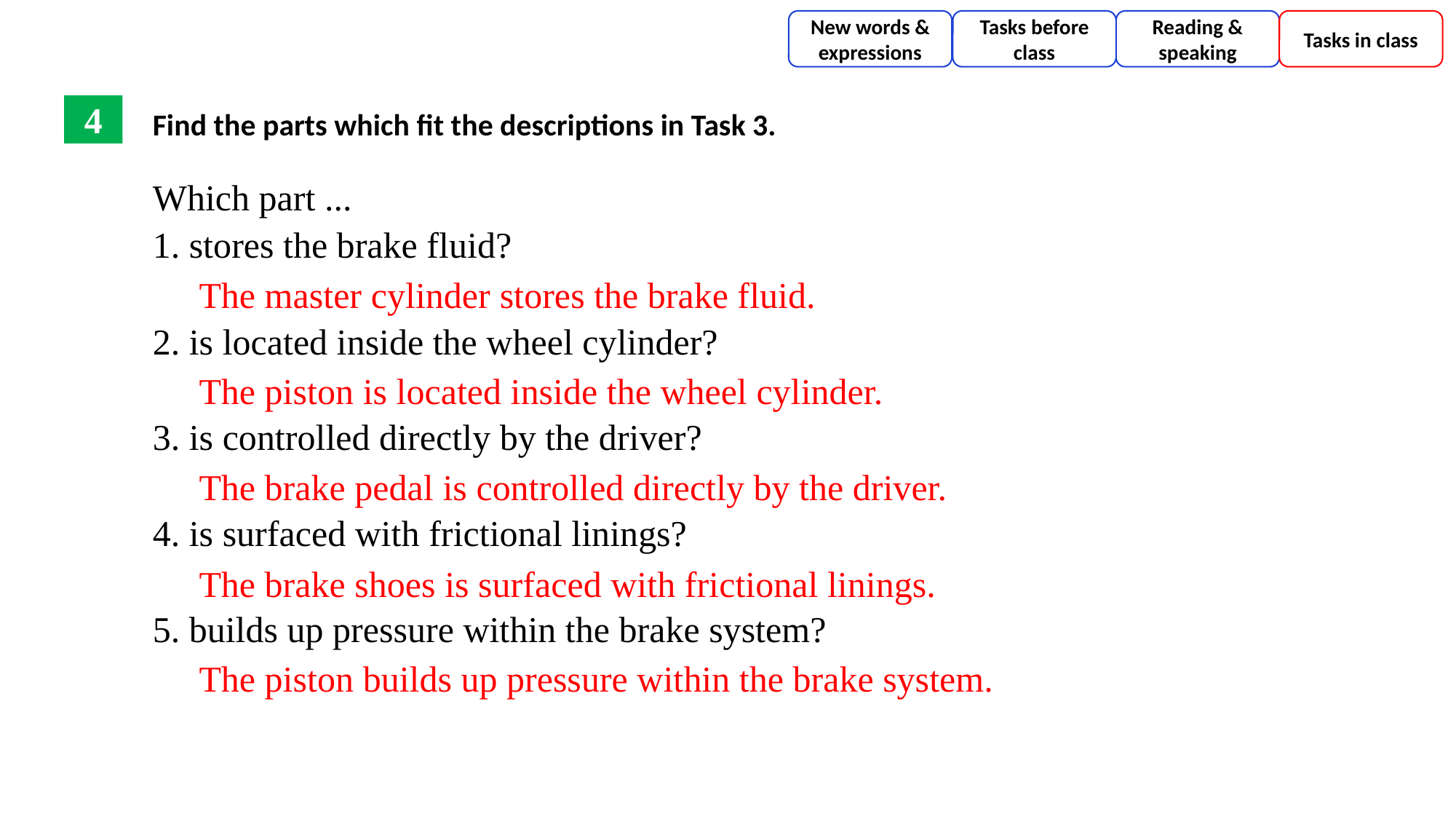

New words & expressions
Tasks before class
Reading & speaking
Tasks in class
Find the parts which fit the descriptions in Task 3.
4
Which part ...
1. stores the brake fluid?

2. is located inside the wheel cylinder?

3. is controlled directly by the driver?

4. is surfaced with frictional linings?

5. builds up pressure within the brake system?

The master cylinder stores the brake fluid.
The piston is located inside the wheel cylinder.
The brake pedal is controlled directly by the driver.
The brake shoes is surfaced with frictional linings.
The piston builds up pressure within the brake system.